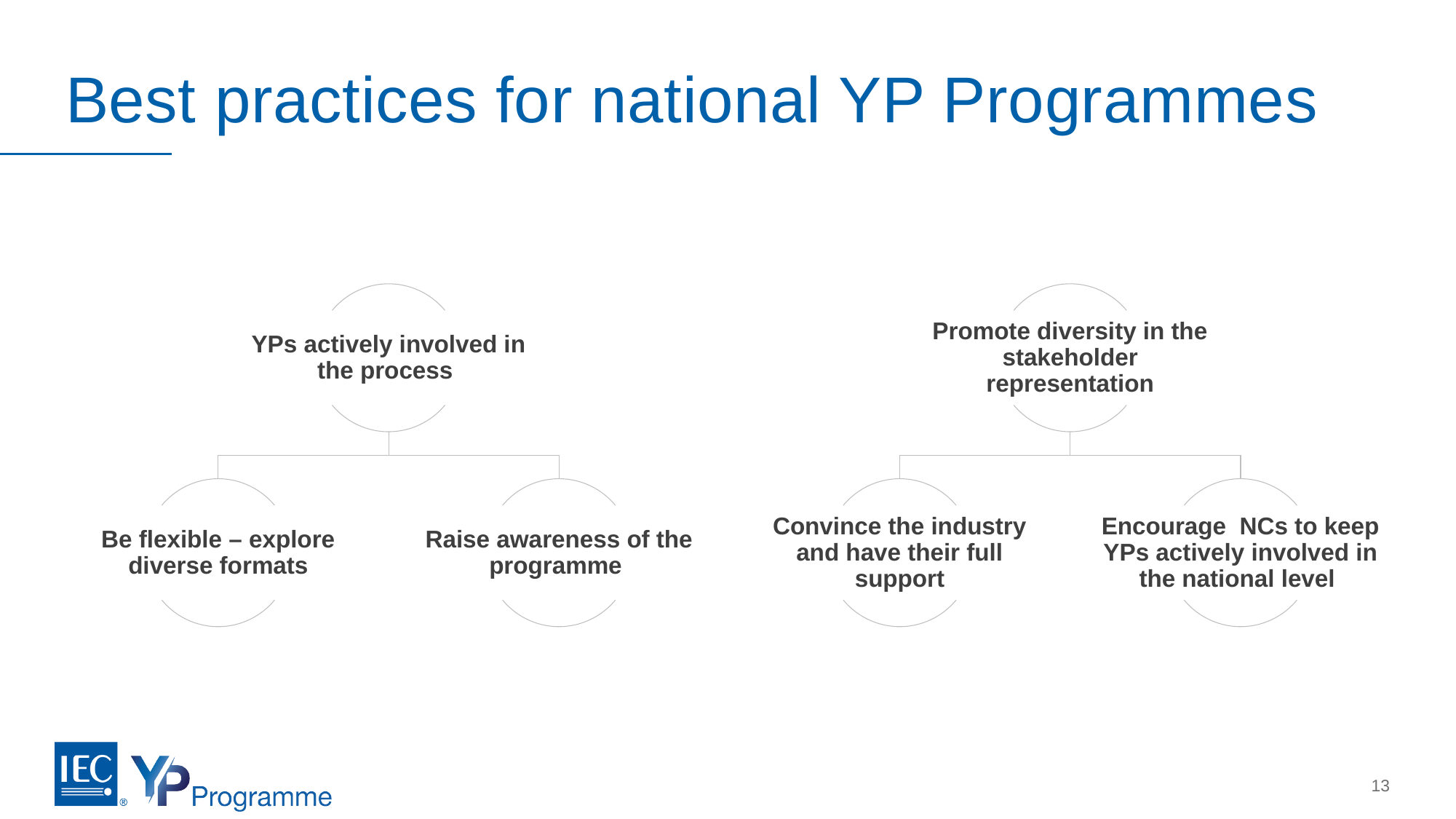

# Best practices for national YP Programmes

YPs actively involved in the process
Be flexible – explore diverse formats
Raise awareness of the programme
Promote diversity in the stakeholder representation
Convince the industry and have their full support
Encourage  NCs to keep YPs actively involved in the national level
13